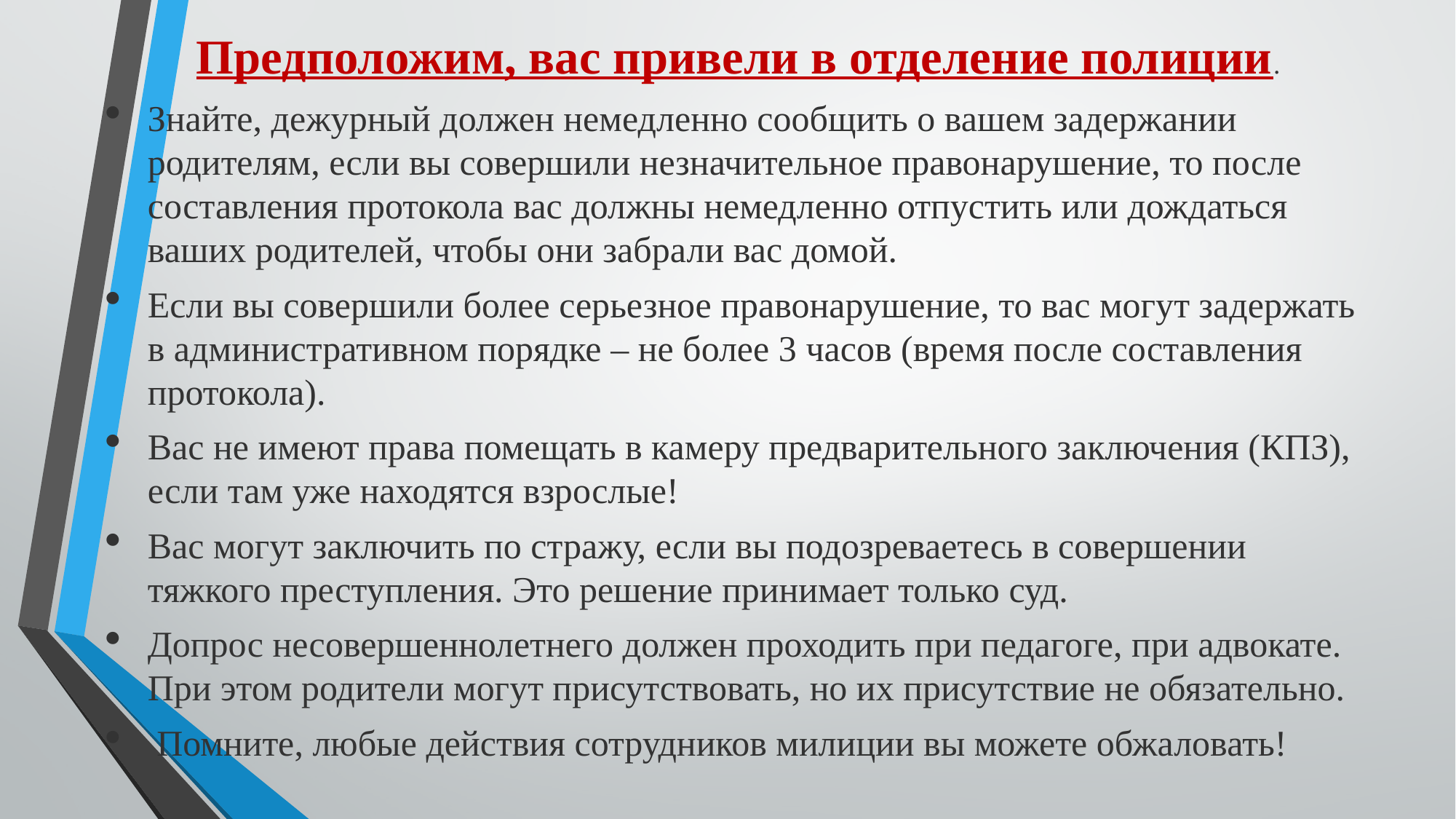

Предположим, вас привели в отделение полиции.
Знайте, дежурный должен немедленно сообщить о вашем задержании родителям, если вы совершили незначительное правонарушение, то после составления протокола вас должны немедленно отпустить или дождаться ваших родителей, чтобы они забрали вас домой.
Если вы совершили более серьезное правонарушение, то вас могут задержать в административном порядке – не более 3 часов (время после составления протокола).
Вас не имеют права помещать в камеру предварительного заключения (КПЗ), если там уже находятся взрослые!
Вас могут заключить по стражу, если вы подозреваетесь в совершении тяжкого преступления. Это решение принимает только суд.
Допрос несовершеннолетнего должен проходить при педагоге, при адвокате. При этом родители могут присутствовать, но их присутствие не обязательно.
 Помните, любые действия сотрудников милиции вы можете обжаловать!